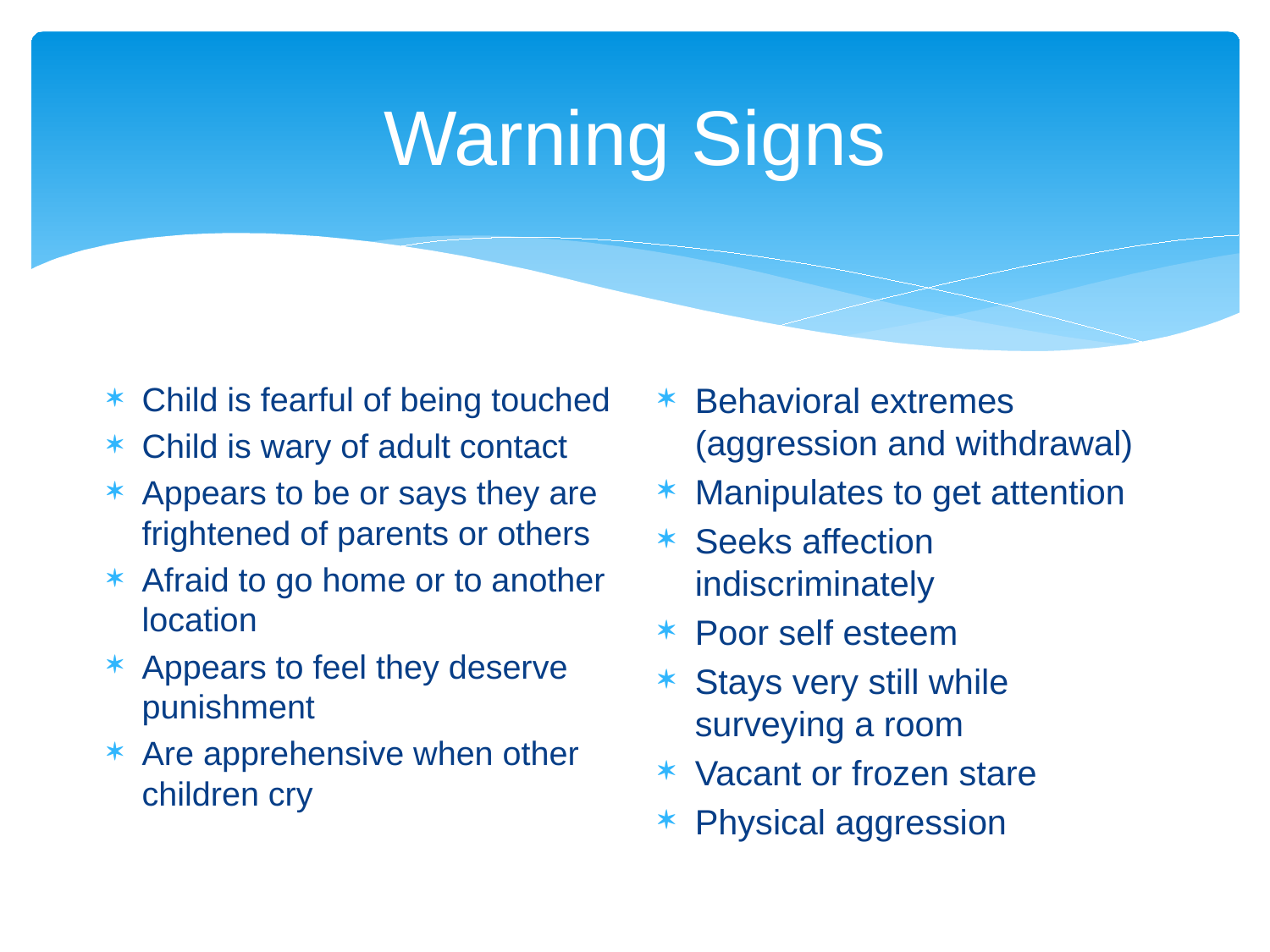

# Warning Signs
Child is fearful of being touched
Child is wary of adult contact
Appears to be or says they are frightened of parents or others
Afraid to go home or to another location
Appears to feel they deserve punishment
Are apprehensive when other children cry

Behavioral extremes (aggression and withdrawal)
Manipulates to get attention
Seeks affection indiscriminately
Poor self esteem
Stays very still while surveying a room
Vacant or frozen stare
Physical aggression